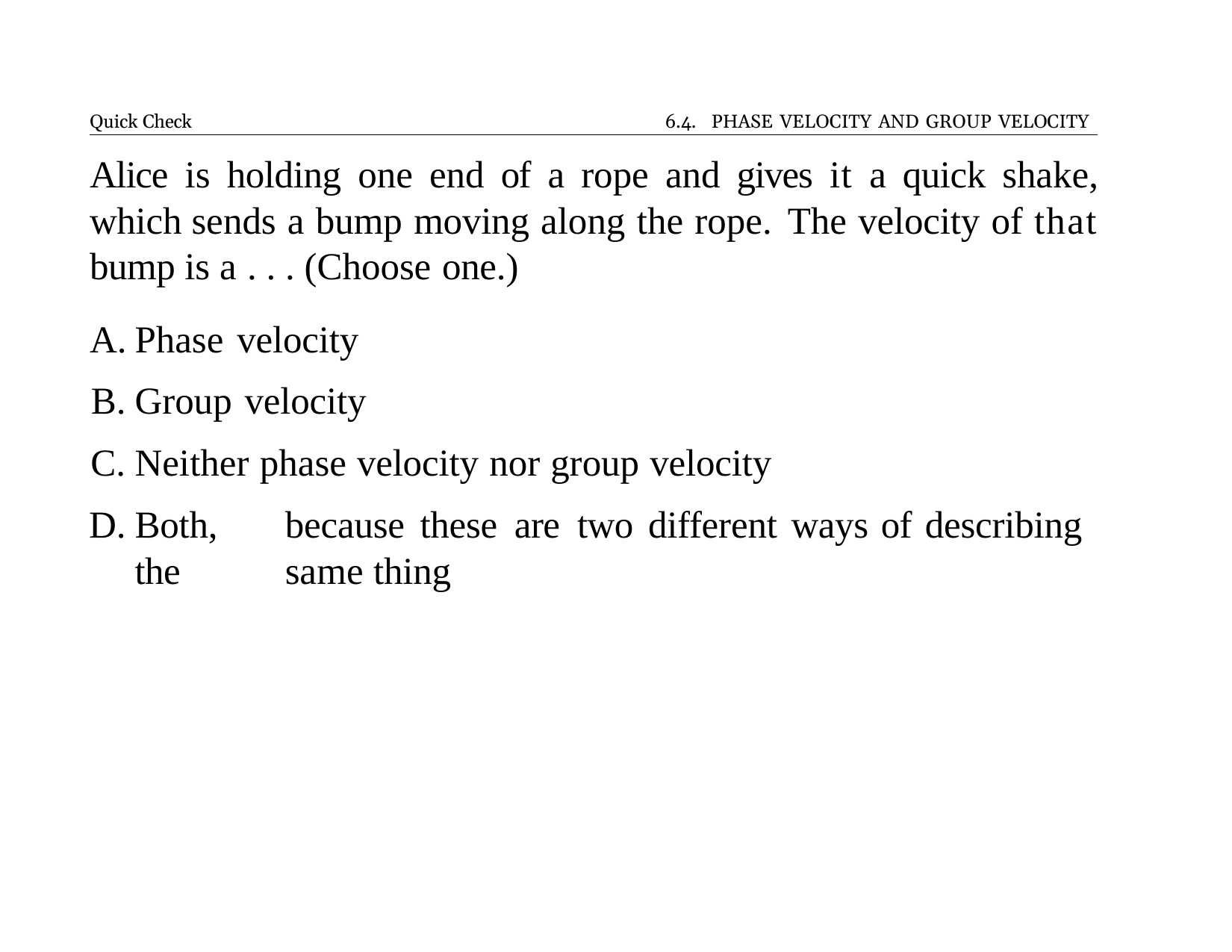

Quick Check	6.4.  PHASE VELOCITY AND GROUP VELOCITY

# Alice is holding one end of a rope and gives it a quick shake, which sends a bump moving along the rope. The velocity of that bump is a . . . (Choose one.)
Phase velocity
Group velocity
Neither phase velocity nor group velocity
Both,	because	these	are	two	different	ways	of	describing	the 	same thing